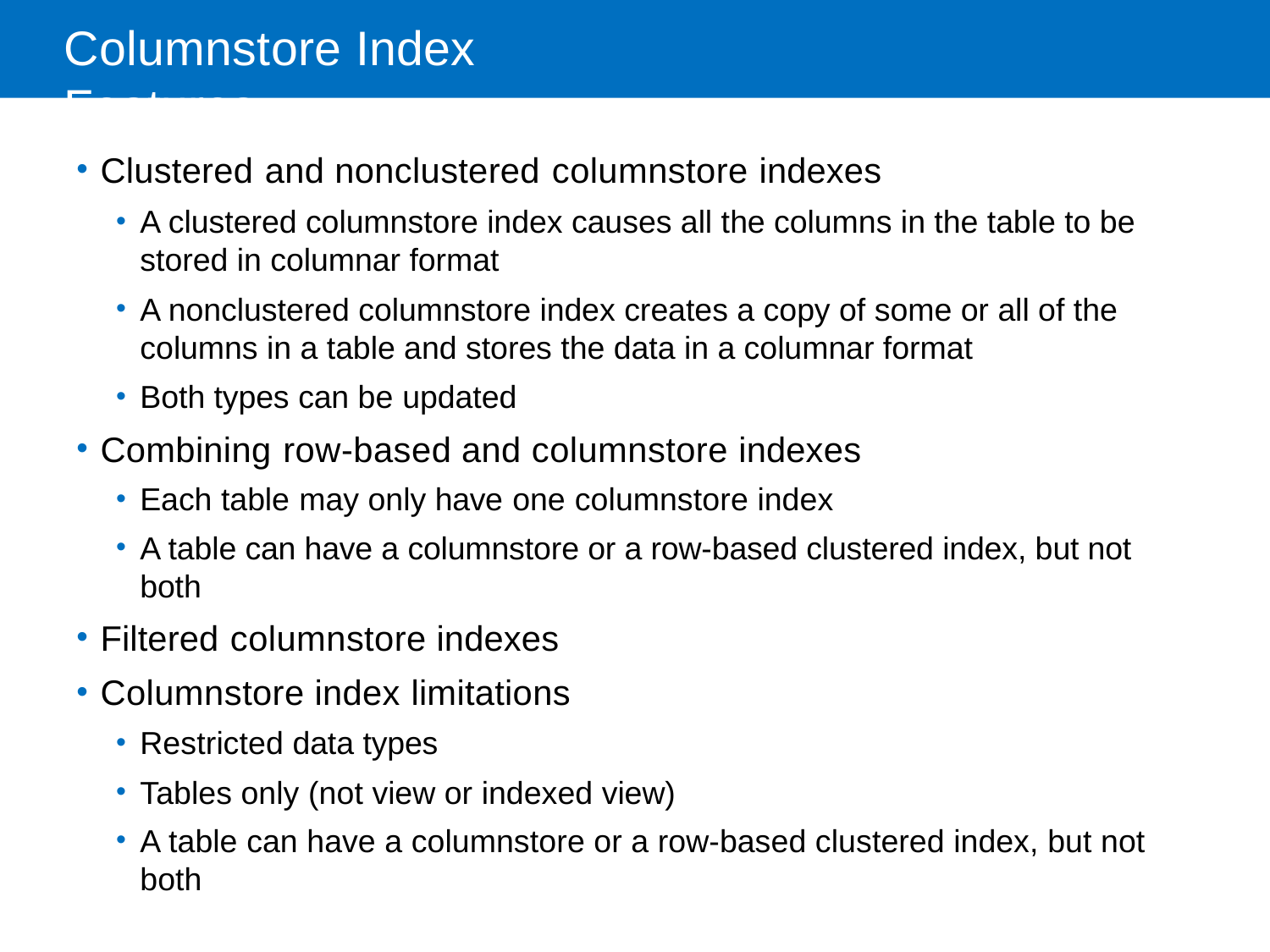

# Columnstore Index Features
Clustered and nonclustered columnstore indexes
A clustered columnstore index causes all the columns in the table to be stored in columnar format
A nonclustered columnstore index creates a copy of some or all of the columns in a table and stores the data in a columnar format
Both types can be updated
Combining row-based and columnstore indexes
Each table may only have one columnstore index
A table can have a columnstore or a row-based clustered index, but not both
Filtered columnstore indexes
Columnstore index limitations
Restricted data types
Tables only (not view or indexed view)
A table can have a columnstore or a row-based clustered index, but not both